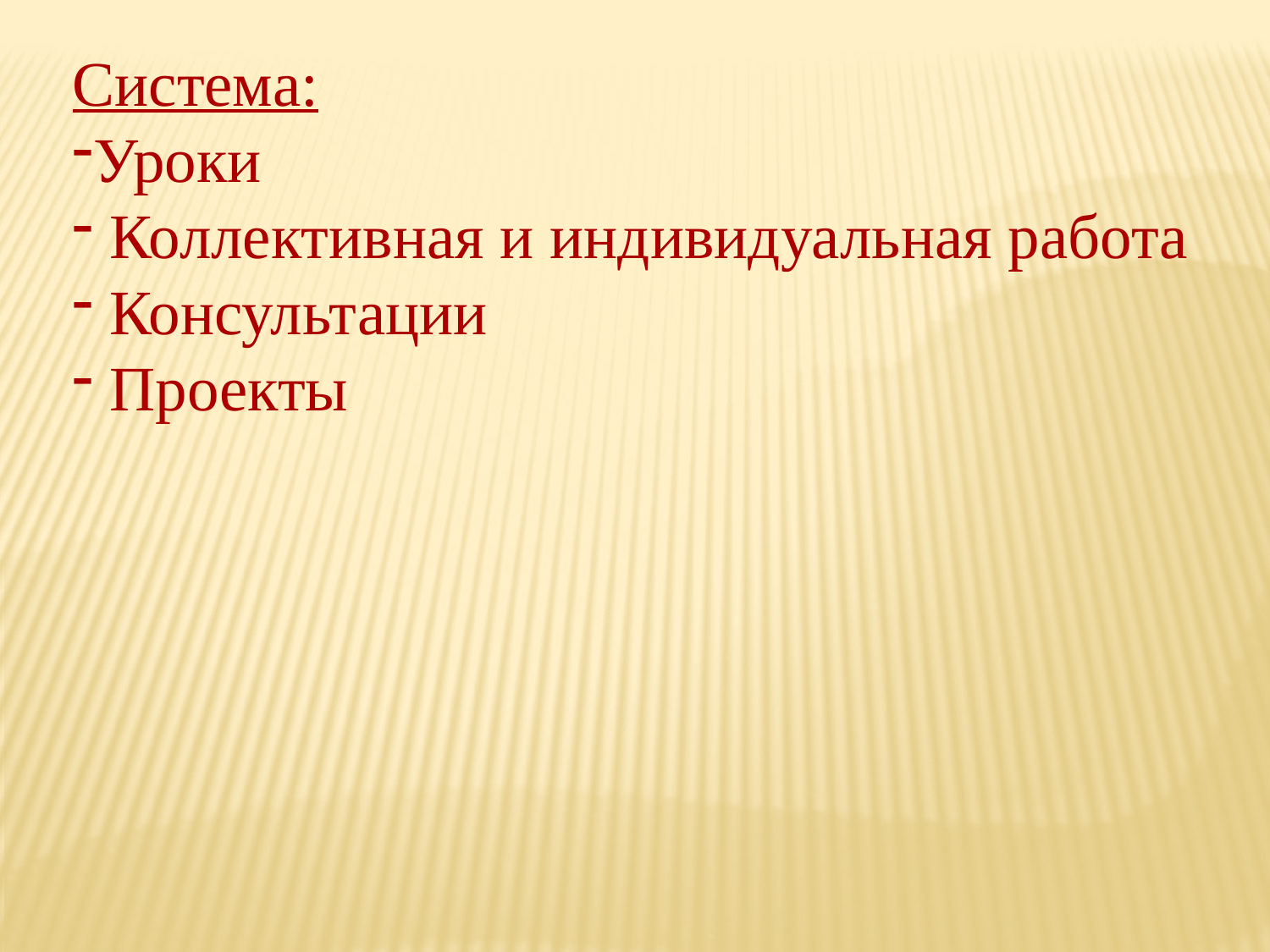

Система:
Уроки
 Коллективная и индивидуальная работа
 Консультации
 Проекты